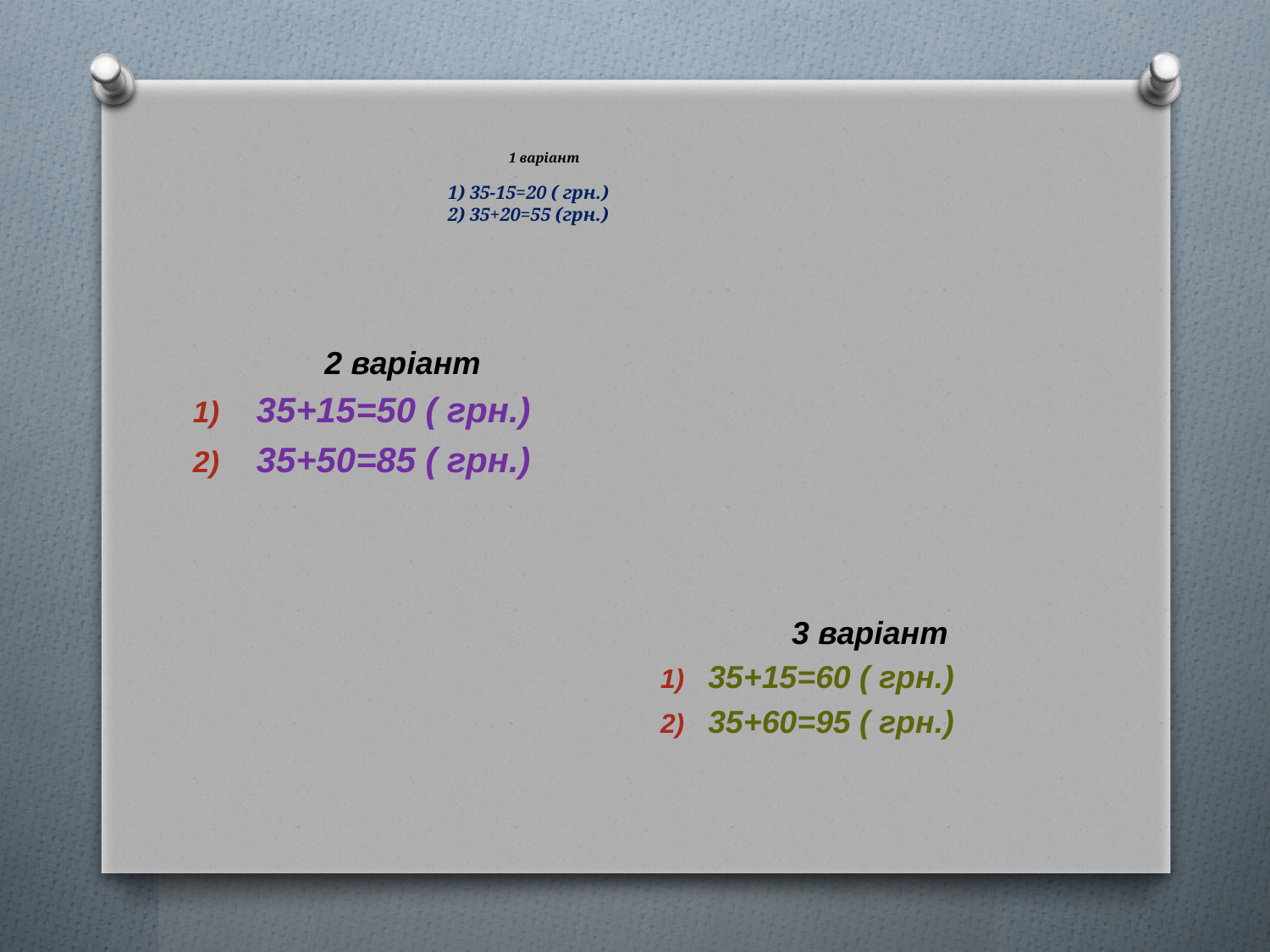

# 1 варіант 1) 35-15=20 ( грн.) 2) 35+20=55 (грн.)
2 варіант
35+15=50 ( грн.)
35+50=85 ( грн.)
3 варіант
35+15=60 ( грн.)
35+60=95 ( грн.)